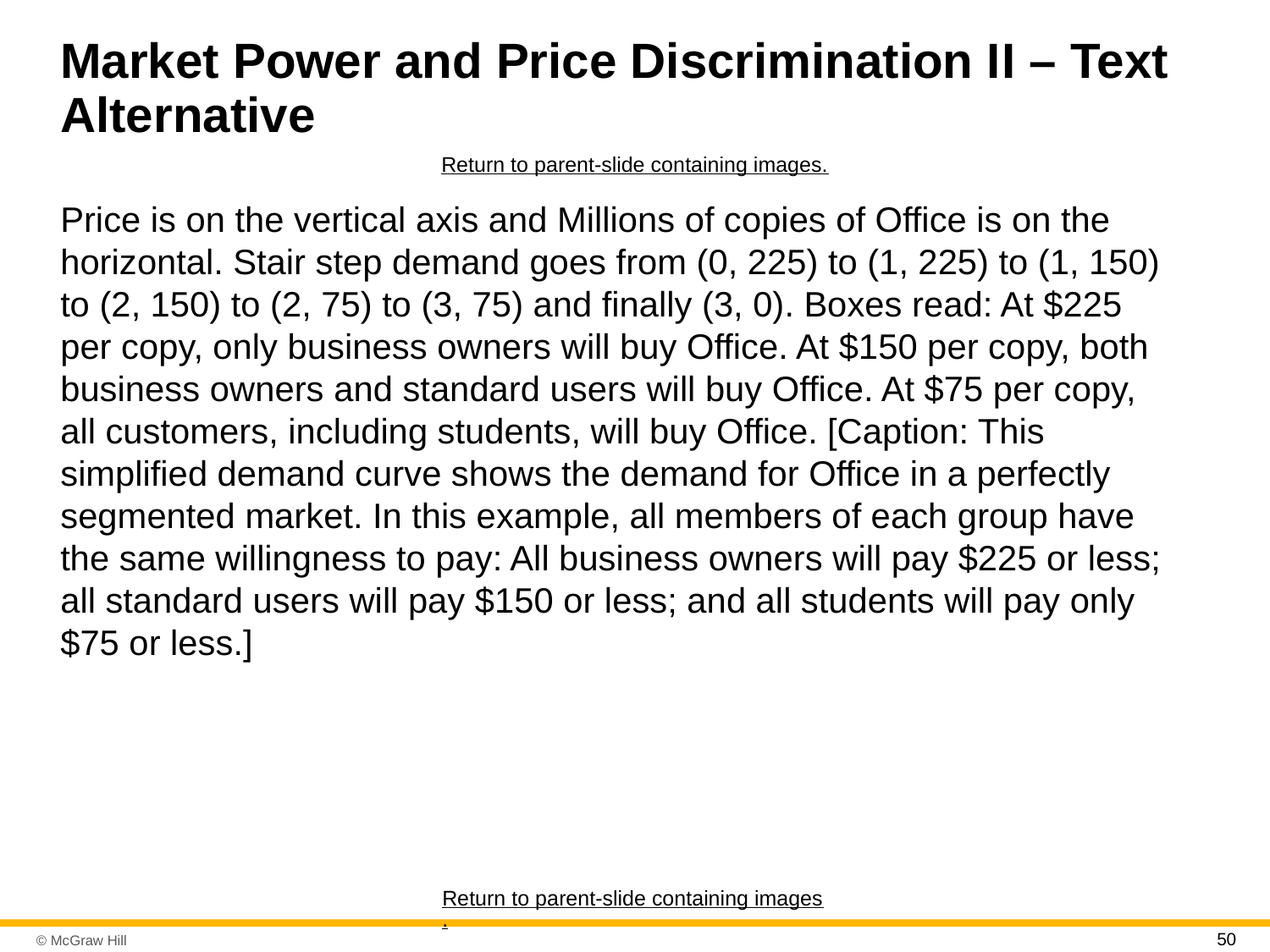

# Market Power and Price Discrimination I I – Text Alternative
Return to parent-slide containing images.
Price is on the vertical axis and Millions of copies of Office is on the horizontal. Stair step demand goes from (0, 225) to (1, 225) to (1, 150) to (2, 150) to (2, 75) to (3, 75) and finally (3, 0). Boxes read: At $225 per copy, only business owners will buy Office. At $150 per copy, both business owners and standard users will buy Office. At $75 per copy, all customers, including students, will buy Office. [Caption: This simplified demand curve shows the demand for Office in a perfectly segmented market. In this example, all members of each group have the same willingness to pay: All business owners will pay $225 or less; all standard users will pay $150 or less; and all students will pay only $75 or less.]
Return to parent-slide containing images.